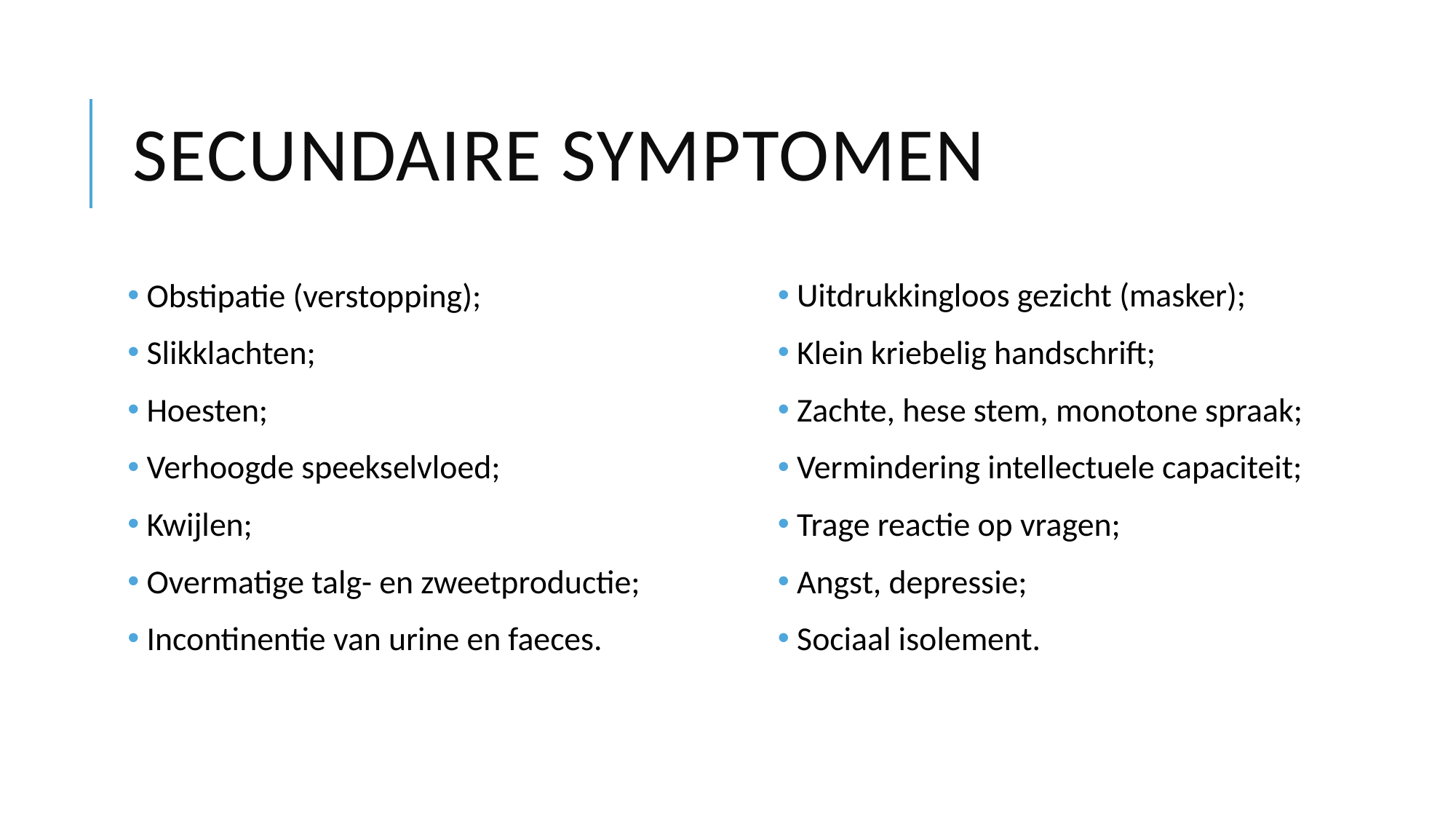

# Secundaire symptomen
 Obstipatie (verstopping);
 Slikklachten;
 Hoesten;
 Verhoogde speekselvloed;
 Kwijlen;
 Overmatige talg- en zweetproductie;
 Incontinentie van urine en faeces.
 Uitdrukkingloos gezicht (masker);
 Klein kriebelig handschrift;
 Zachte, hese stem, monotone spraak;
 Vermindering intellectuele capaciteit;
 Trage reactie op vragen;
 Angst, depressie;
 Sociaal isolement.